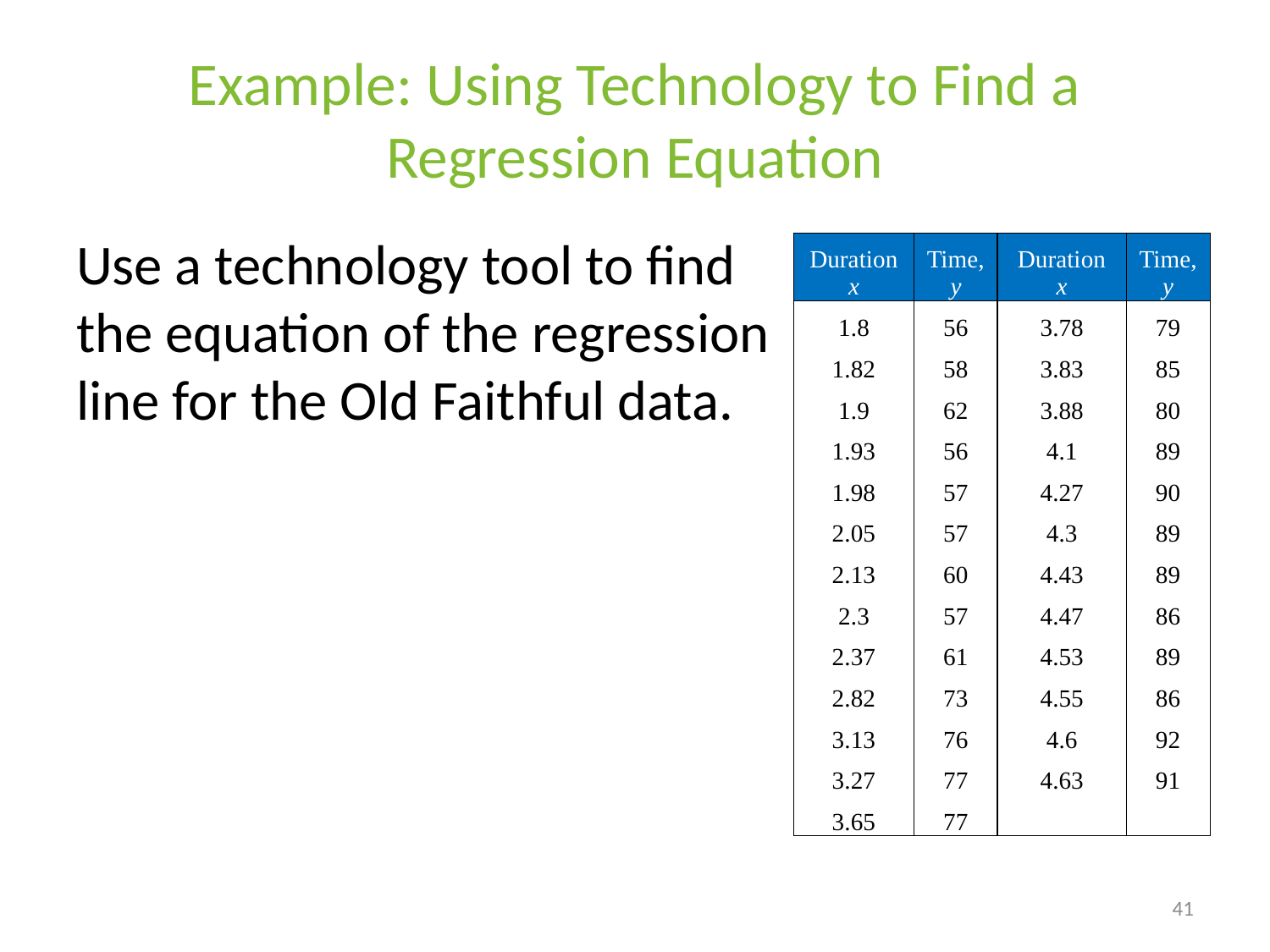

# Example: Using Technology to Find a Regression Equation
Use a technology tool to find the equation of the regression line for the Old Faithful data.
| Duration x | Time, y | Duration x | Time, y |
| --- | --- | --- | --- |
| 1.8 | 56 | 3.78 | 79 |
| 1.82 | 58 | 3.83 | 85 |
| 1.9 | 62 | 3.88 | 80 |
| 1.93 | 56 | 4.1 | 89 |
| 1.98 | 57 | 4.27 | 90 |
| 2.05 | 57 | 4.3 | 89 |
| 2.13 | 60 | 4.43 | 89 |
| 2.3 | 57 | 4.47 | 86 |
| 2.37 | 61 | 4.53 | 89 |
| 2.82 | 73 | 4.55 | 86 |
| 3.13 | 76 | 4.6 | 92 |
| 3.27 | 77 | 4.63 | 91 |
| 3.65 | 77 |  |  |
41